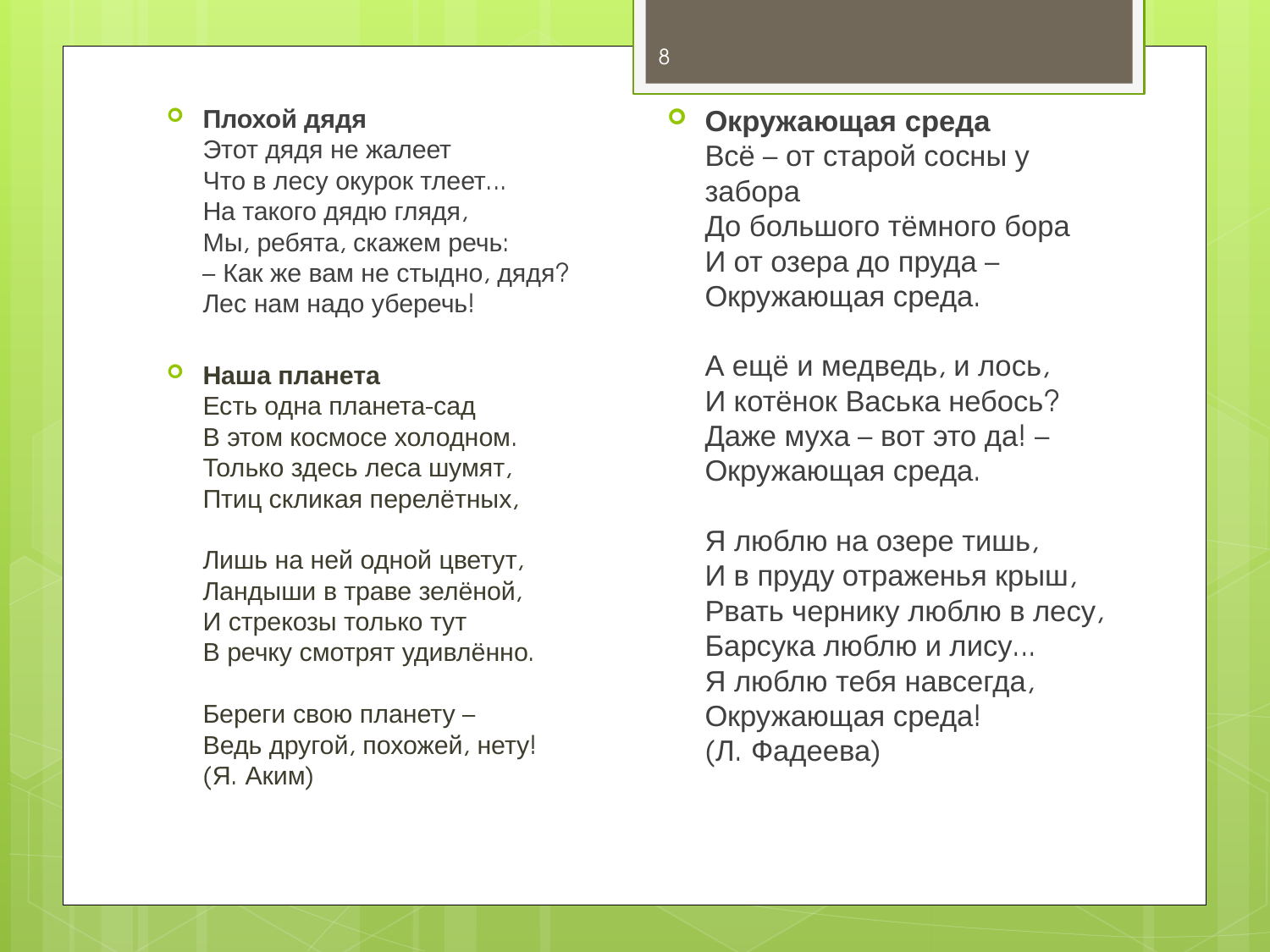

8
Плохой дядя
Этот дядя не жалеет
Что в лесу окурок тлеет...
На такого дядю глядя,
Мы, ребята, скажем речь:
– Как же вам не стыдно, дядя?
Лес нам надо уберечь!

Наша планета
Есть одна планета-сад
В этом космосе холодном.
Только здесь леса шумят,
Птиц скликая перелётных,
Лишь на ней одной цветут,
Ландыши в траве зелёной,
И стрекозы только тут
В речку смотрят удивлённо.
Береги свою планету –
Ведь другой, похожей, нету!
(Я. Аким)
Окружающая среда
Всё – от старой сосны у забора
До большого тёмного бора
И от озера до пруда –
Окружающая среда.
А ещё и медведь, и лось,
И котёнок Васька небось?
Даже муха – вот это да! –
Окружающая среда.
Я люблю на озере тишь,
И в пруду отраженья крыш,
Рвать чернику люблю в лесу,
Барсука люблю и лису...
Я люблю тебя навсегда,
Окружающая среда!
(Л. Фадеева)